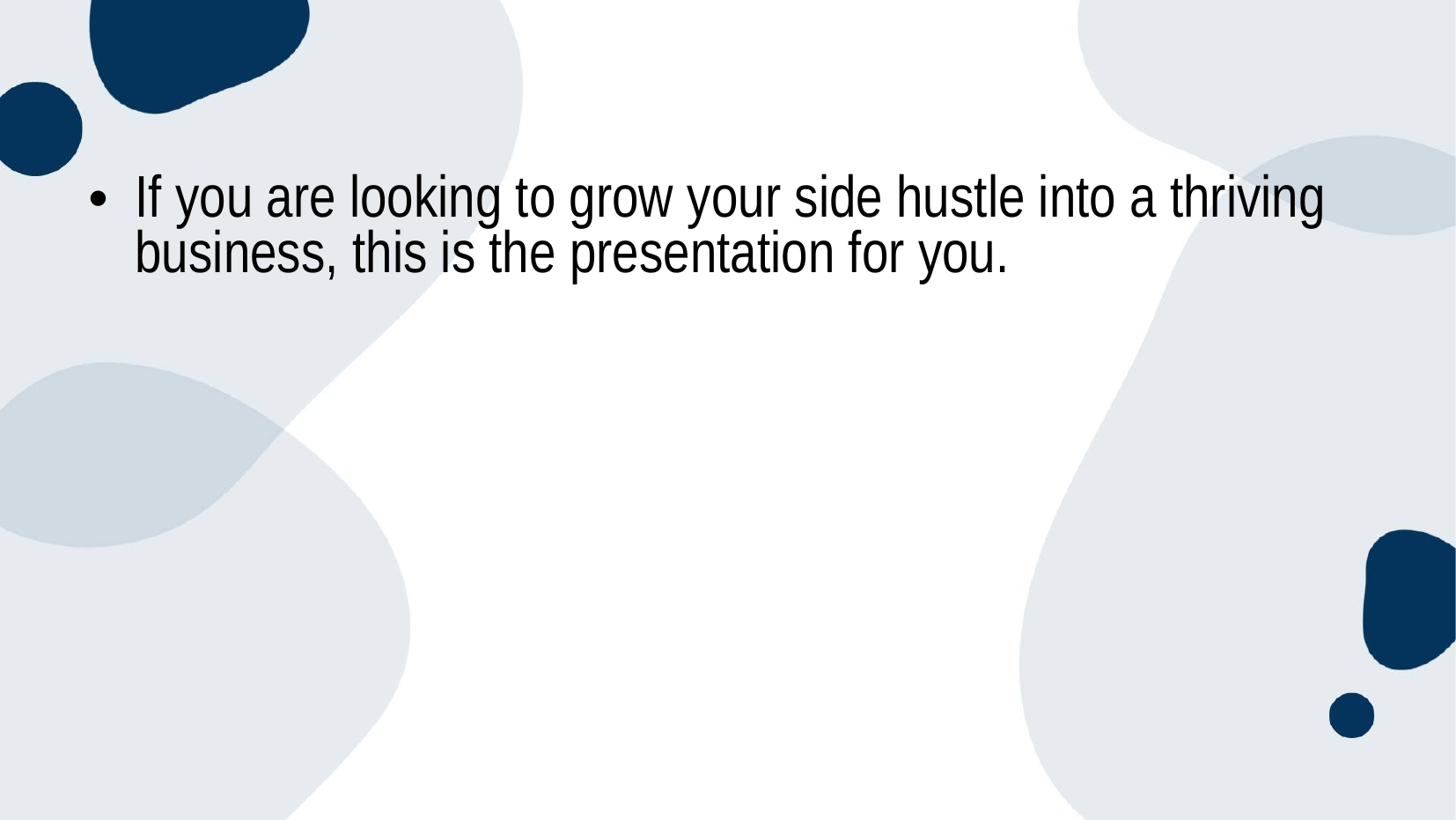

#
If you are looking to grow your side hustle into a thriving business, this is the presentation for you.